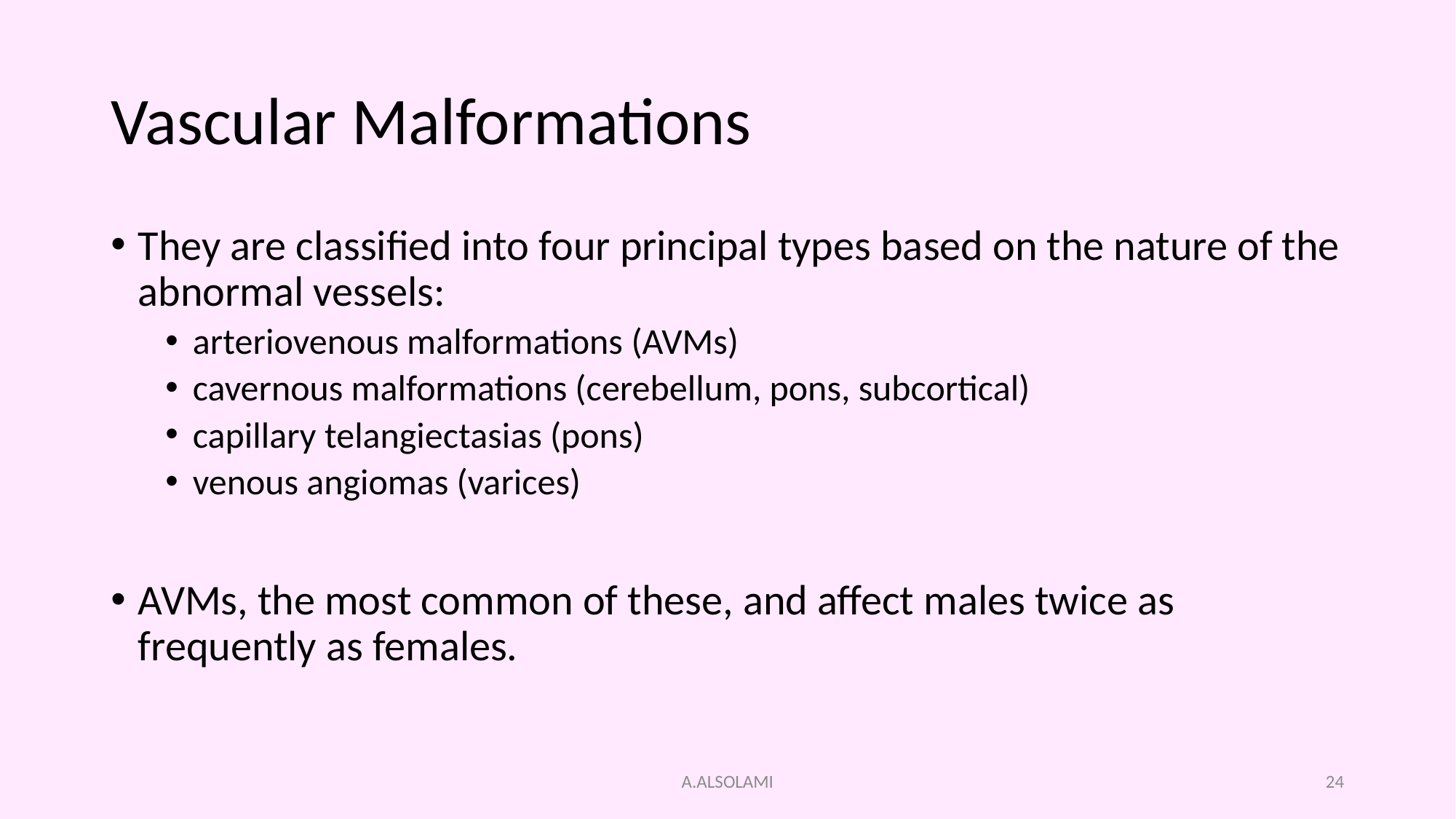

# Vascular Malformations
They are classified into four principal types based on the nature of the abnormal vessels:
arteriovenous malformations (AVMs)
cavernous malformations (cerebellum, pons, subcortical)
capillary telangiectasias (pons)
venous angiomas (varices)

AVMs, the most common of these, and affect males twice as frequently as females.
A.ALSOLAMI
24